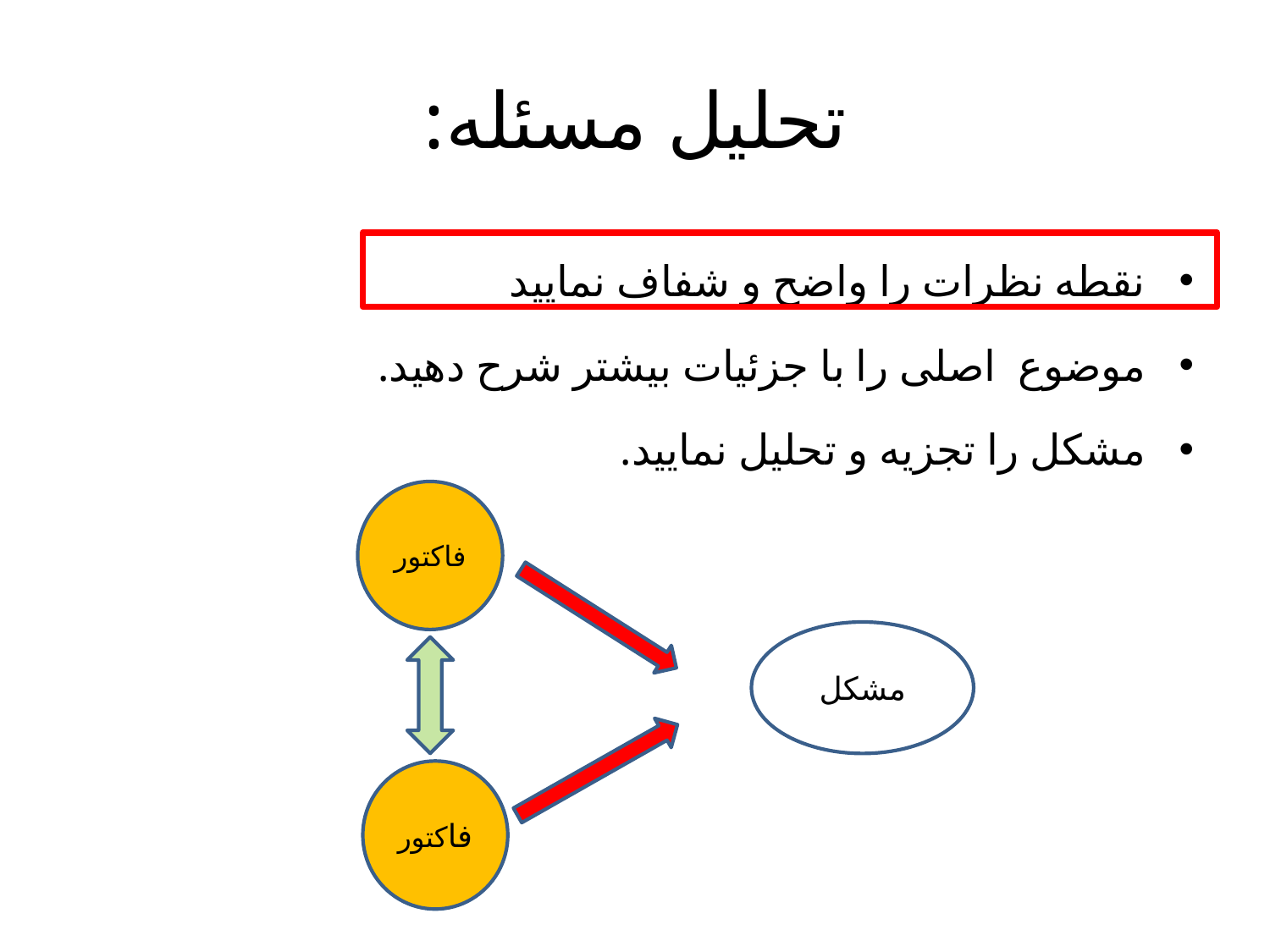

# تحلیل مسئله:
نقطه نظرات را واضح و شفاف نمایید
موضوع  اصلی را با جزئیات بیشتر شرح دهید.
مشکل را تجزیه و تحلیل نمایید.

فاکتور

مشکل

فاکتور